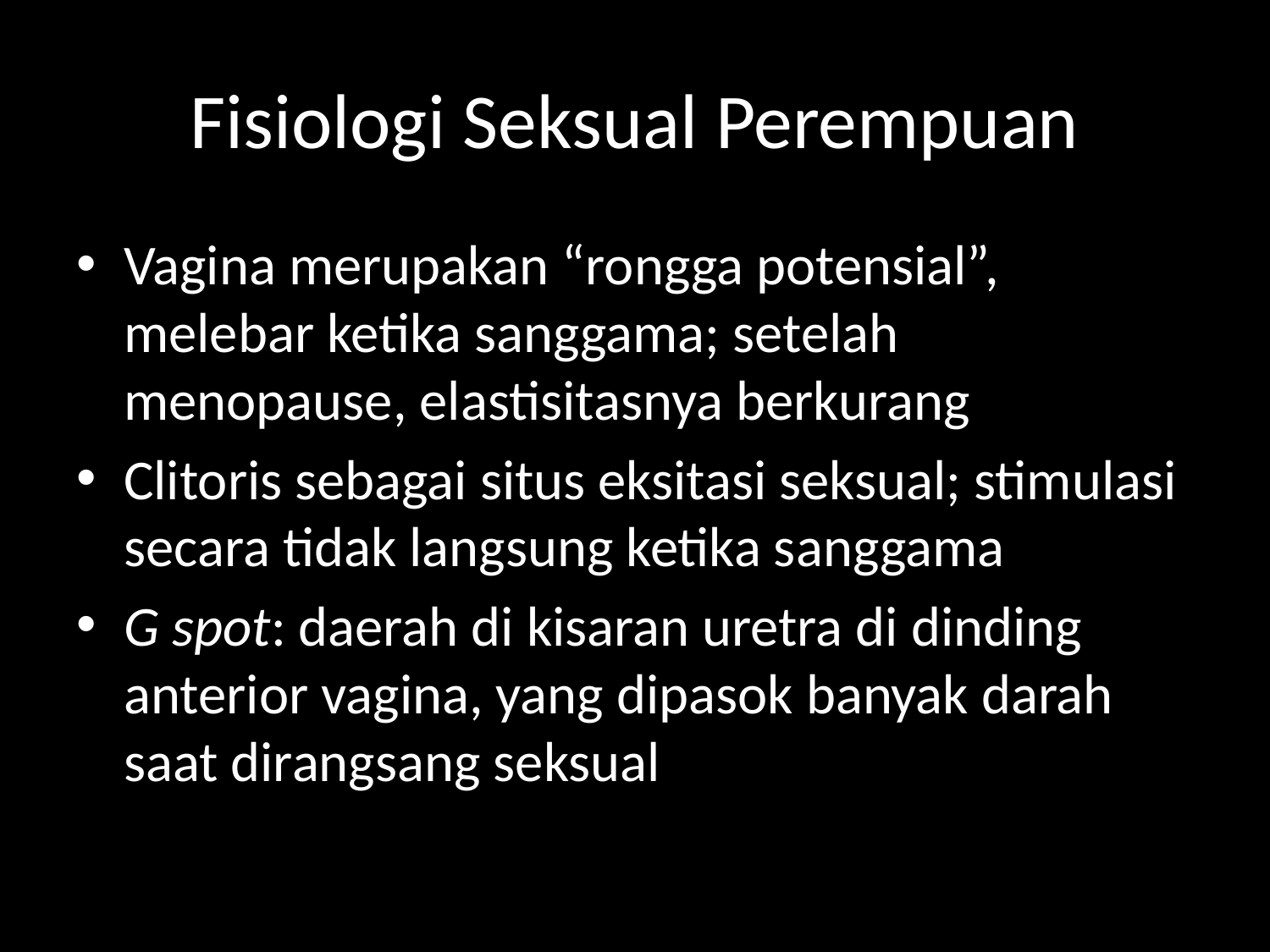

# Fisiologi Seksual Perempuan
Vagina merupakan “rongga potensial”, melebar ketika sanggama; setelah menopause, elastisitasnya berkurang
Clitoris sebagai situs eksitasi seksual; stimulasi secara tidak langsung ketika sanggama
G spot: daerah di kisaran uretra di dinding anterior vagina, yang dipasok banyak darah saat dirangsang seksual